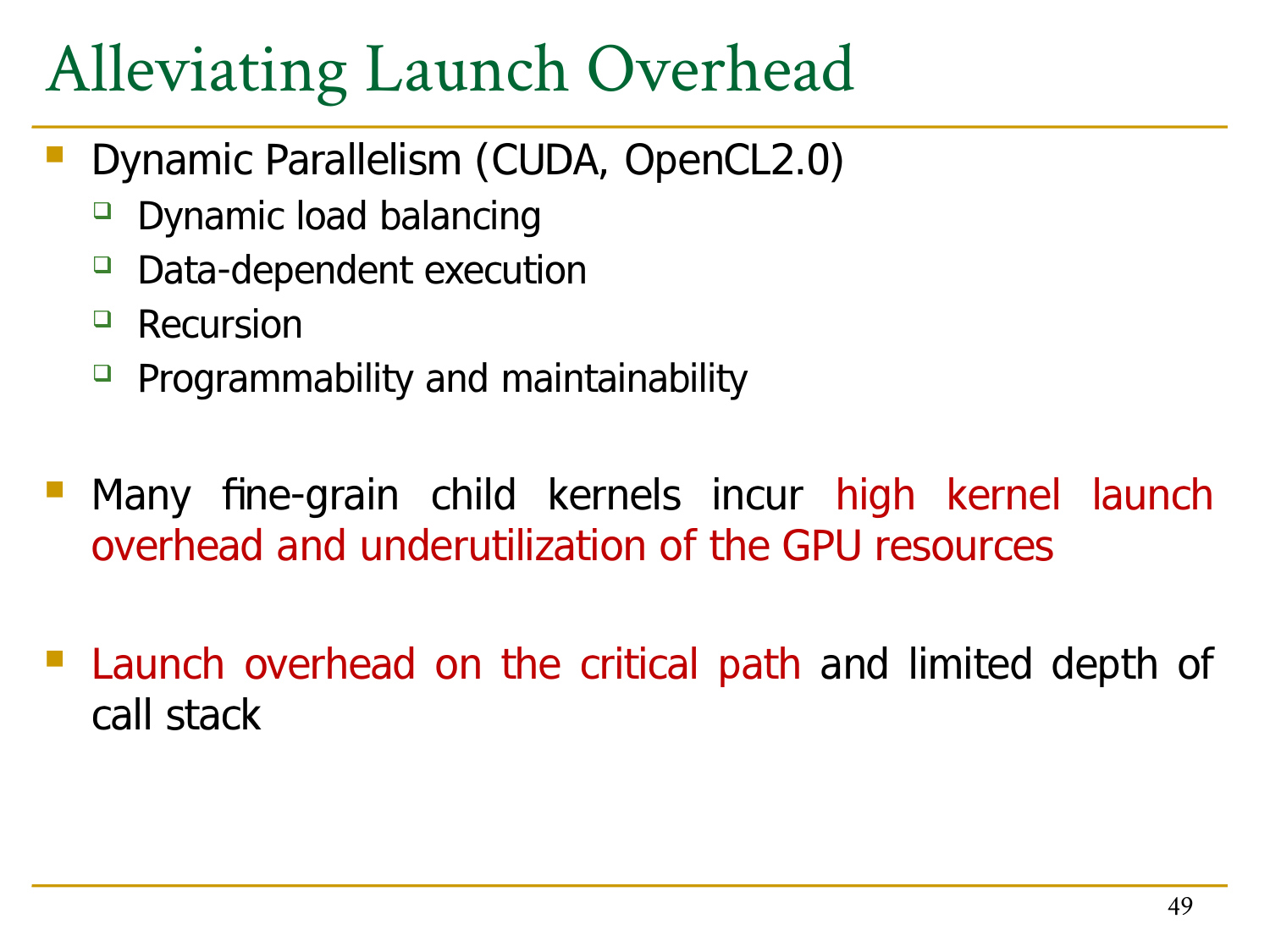

# Alleviating Launch Overhead
Dynamic Parallelism (CUDA, OpenCL2.0)
Dynamic load balancing
Data-dependent execution
Recursion
Programmability and maintainability

Many fine-grain child kernels incur high kernel launch overhead and underutilization of the GPU resources

Launch overhead on the critical path and limited depth of call stack
49
49